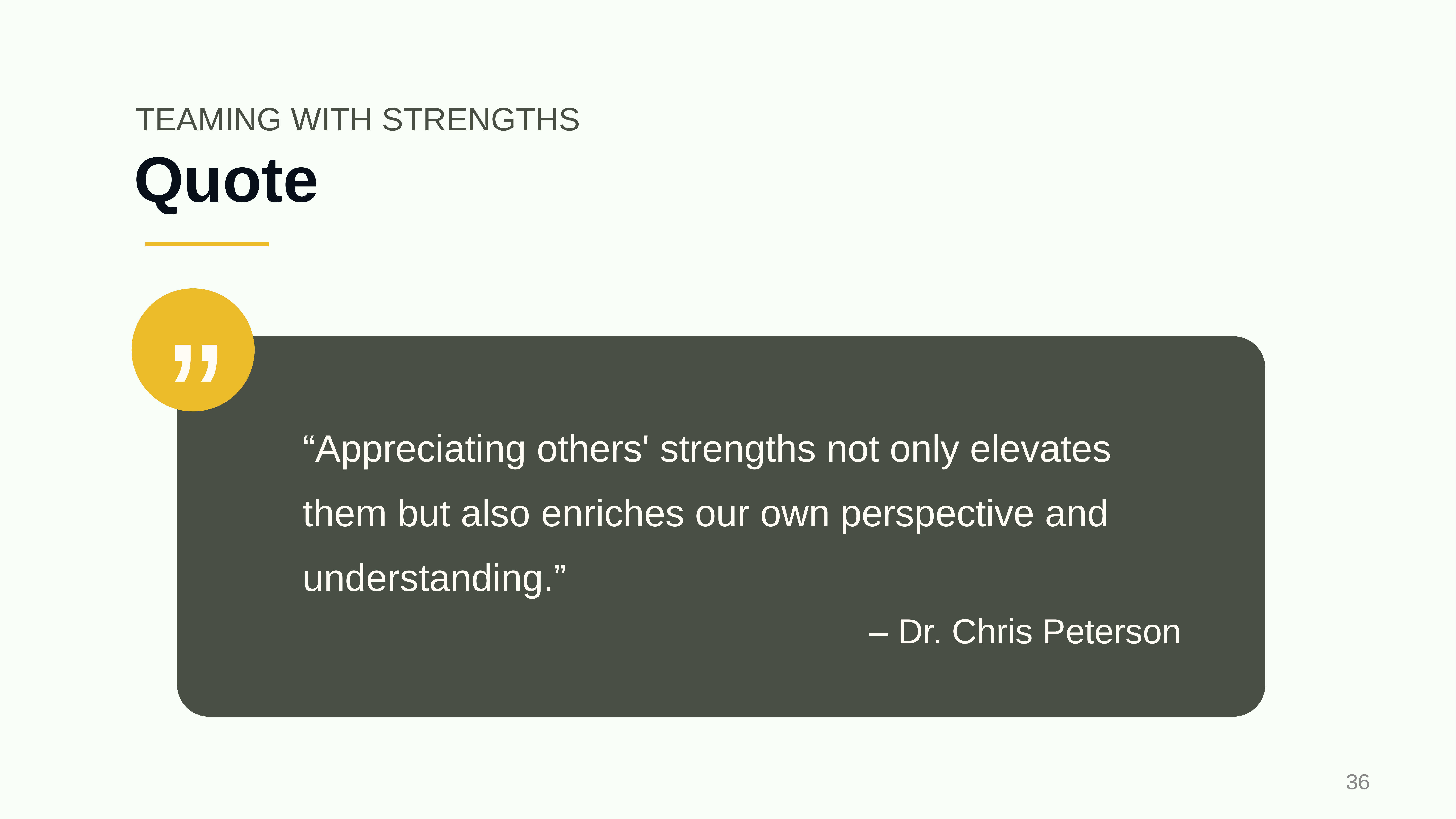

TEAMING WITH STRENGTHS
# Quote

”

“Appreciating others' strengths not only elevates them but also enriches our own perspective and understanding.”
– Dr. Chris Peterson
36